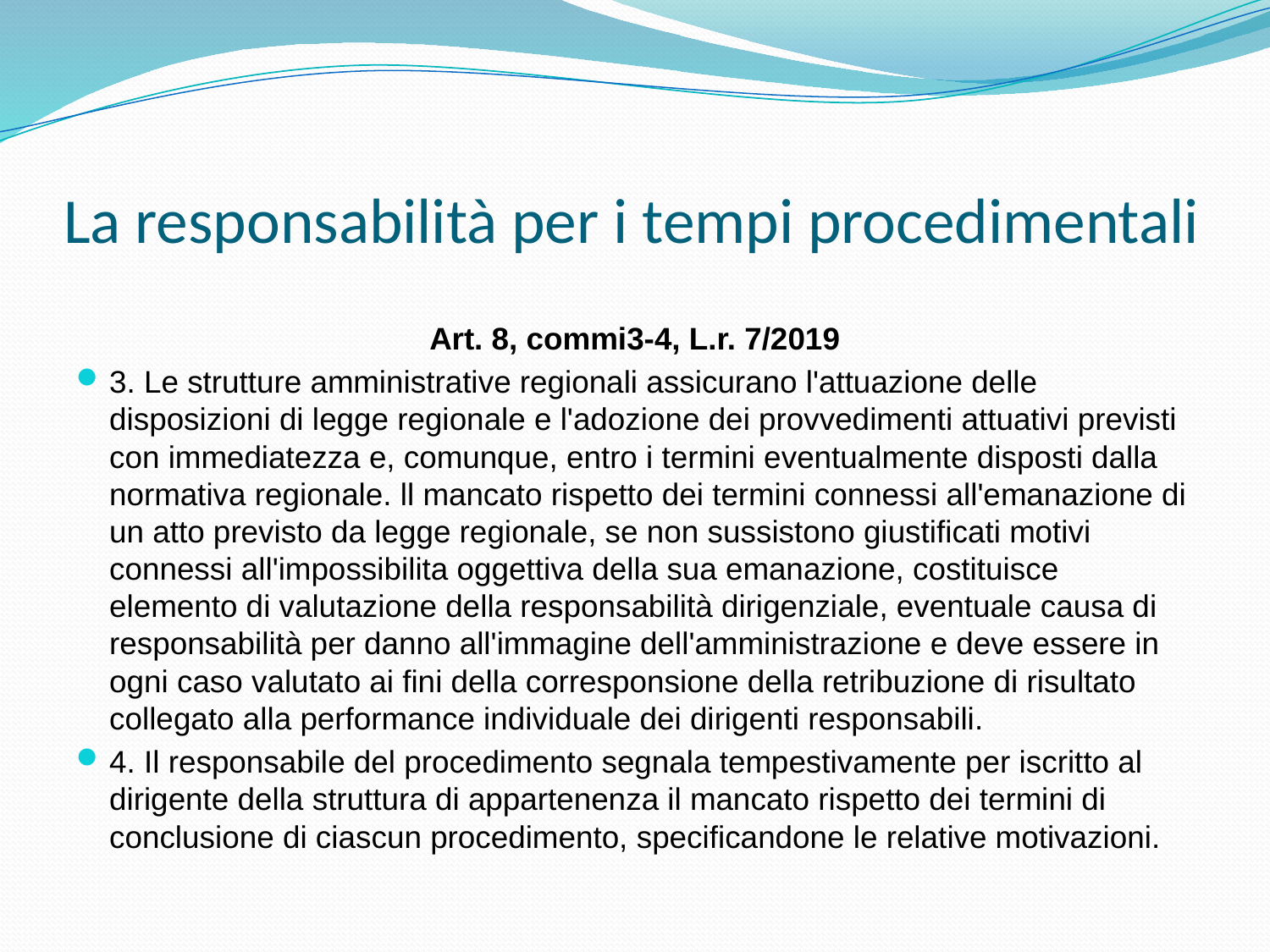

# La responsabilità per i tempi procedimentali

Art. 8, commi3-4, L.r. 7/2019
3. Le strutture amministrative regionali assicurano l'attuazione delle disposizioni di legge regionale e l'adozione dei provvedimenti attuativi previsti con immediatezza e, comunque, entro i termini eventualmente disposti dalla normativa regionale. ll mancato rispetto dei termini connessi all'emanazione di un atto previsto da legge regionale, se non sussistono giustificati motivi connessi all'impossibilita oggettiva della sua emanazione, costituisce elemento di valutazione della responsabilità dirigenziale, eventuale causa di responsabilità per danno all'immagine dell'amministrazione e deve essere in ogni caso valutato ai fini della corresponsione della retribuzione di risultato collegato alla performance individuale dei dirigenti responsabili.
4. Il responsabile del procedimento segnala tempestivamente per iscritto al dirigente della struttura di appartenenza il mancato rispetto dei termini di conclusione di ciascun procedimento, specificandone le relative motivazioni.